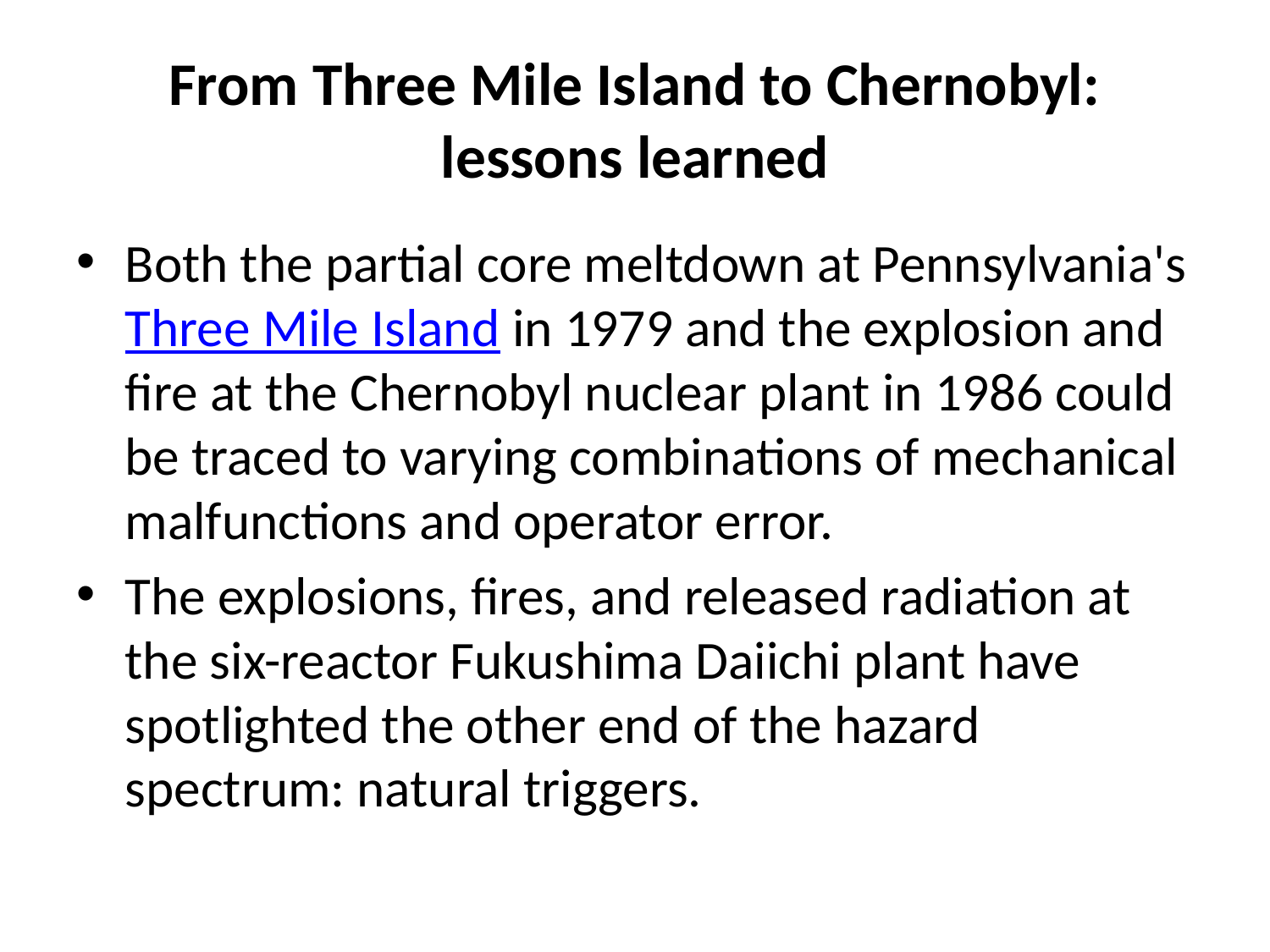

# From Three Mile Island to Chernobyl: lessons learned
Both the partial core meltdown at Pennsylvania's Three Mile Island in 1979 and the explosion and fire at the Cher­nobyl nuclear plant in 1986 could be traced to varying combinations of mechanical malfunctions and operator error.
The explosions, fires, and released radiation at the six-reactor Fukushima Daiichi plant have spotlighted the other end of the hazard spectrum: natural triggers.